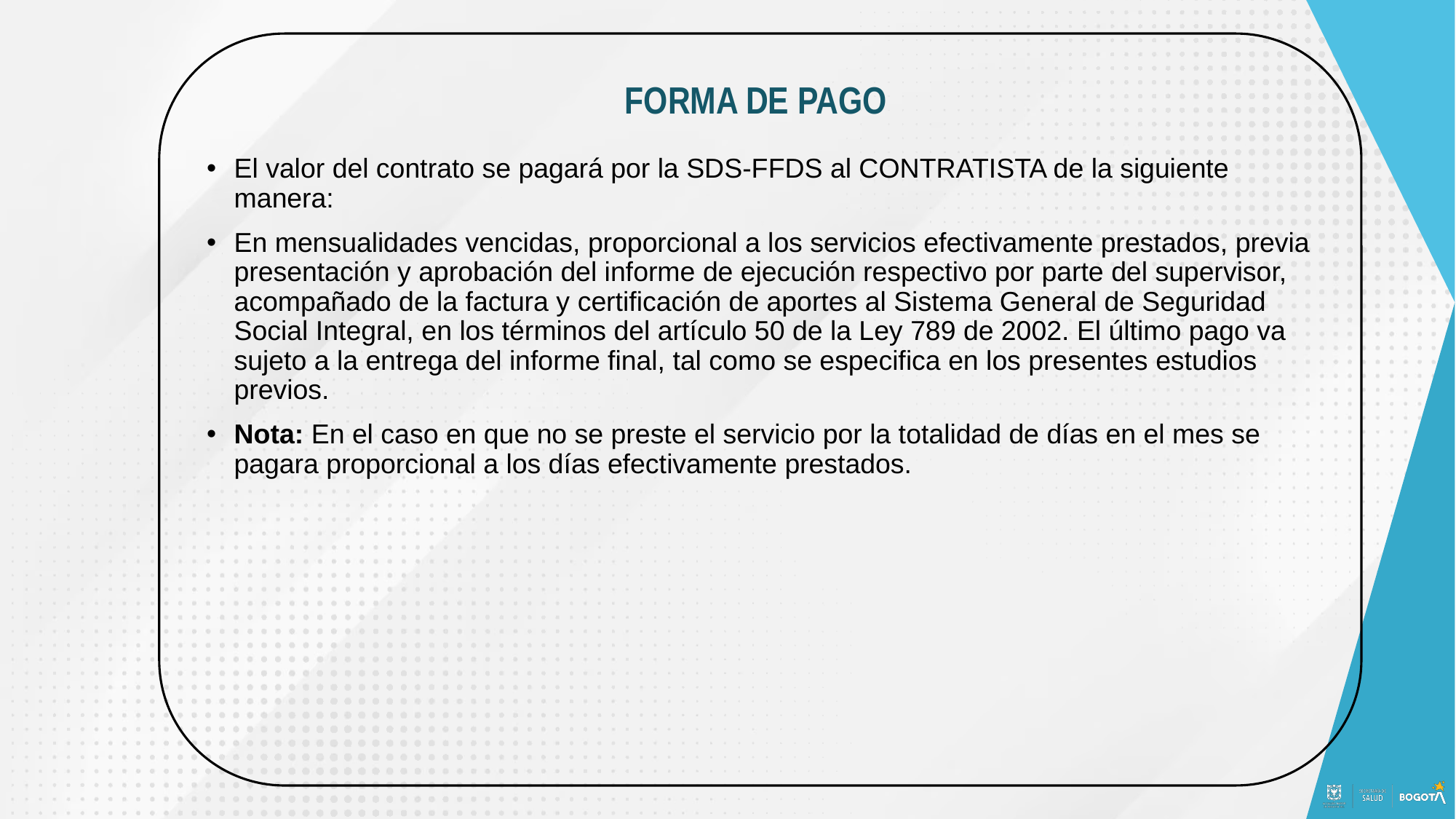

FORMA DE PAGO

El valor del contrato se pagará por la SDS-FFDS al CONTRATISTA de la siguiente manera:
En mensualidades vencidas, proporcional a los servicios efectivamente prestados, previa presentación y aprobación del informe de ejecución respectivo por parte del supervisor, acompañado de la factura y certificación de aportes al Sistema General de Seguridad Social Integral, en los términos del artículo 50 de la Ley 789 de 2002. El último pago va sujeto a la entrega del informe final, tal como se especifica en los presentes estudios previos.
Nota: En el caso en que no se preste el servicio por la totalidad de días en el mes se pagara proporcional a los días efectivamente prestados.